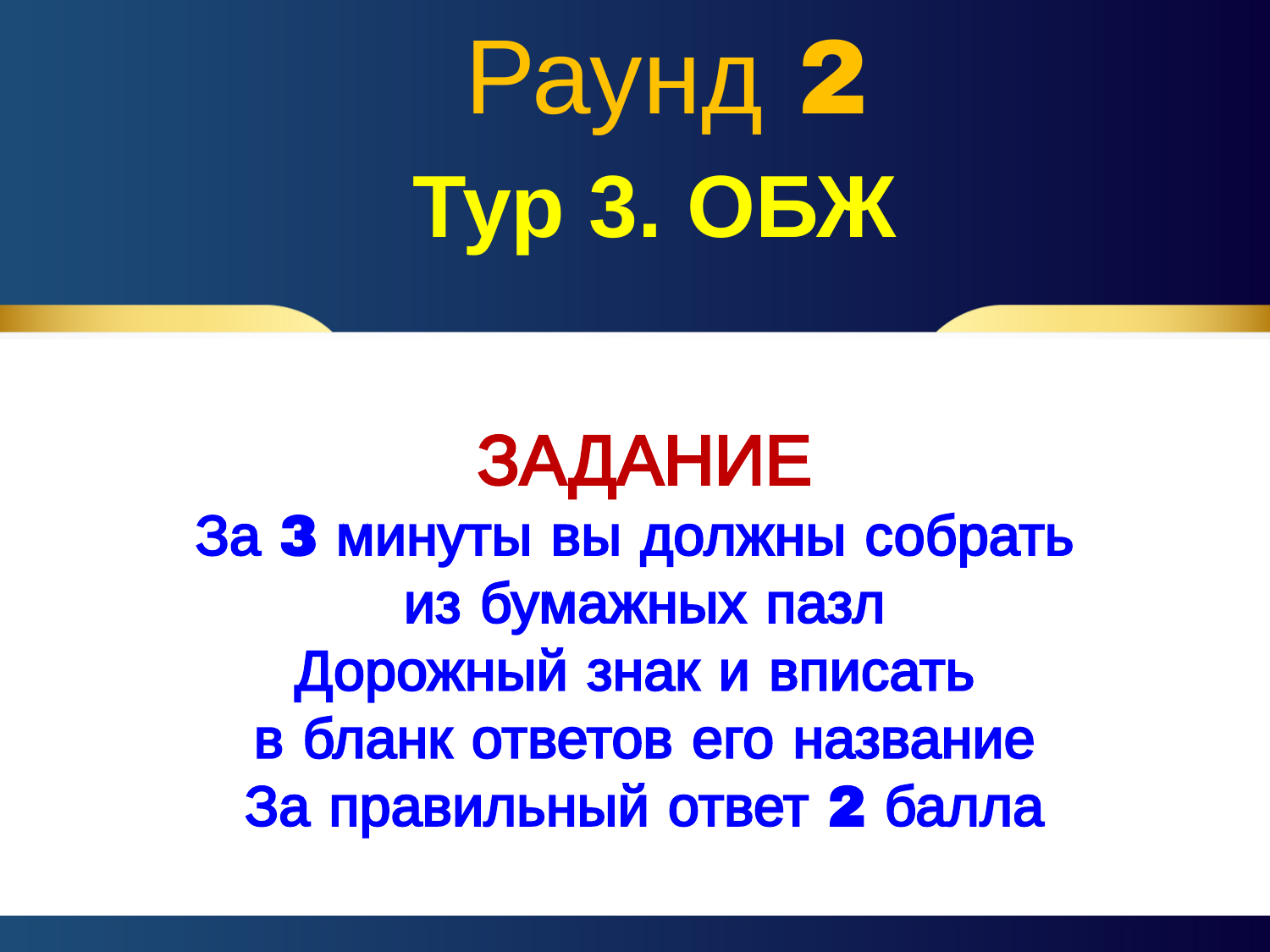

# Раунд 2
Тур 3. ОБЖ
З
ЗАДАНИЕ
За 3 минуты вы должны собрать
 из бумажных пазл
Дорожный знак и вписать
в бланк ответов его название
За правильный ответ 2 балла